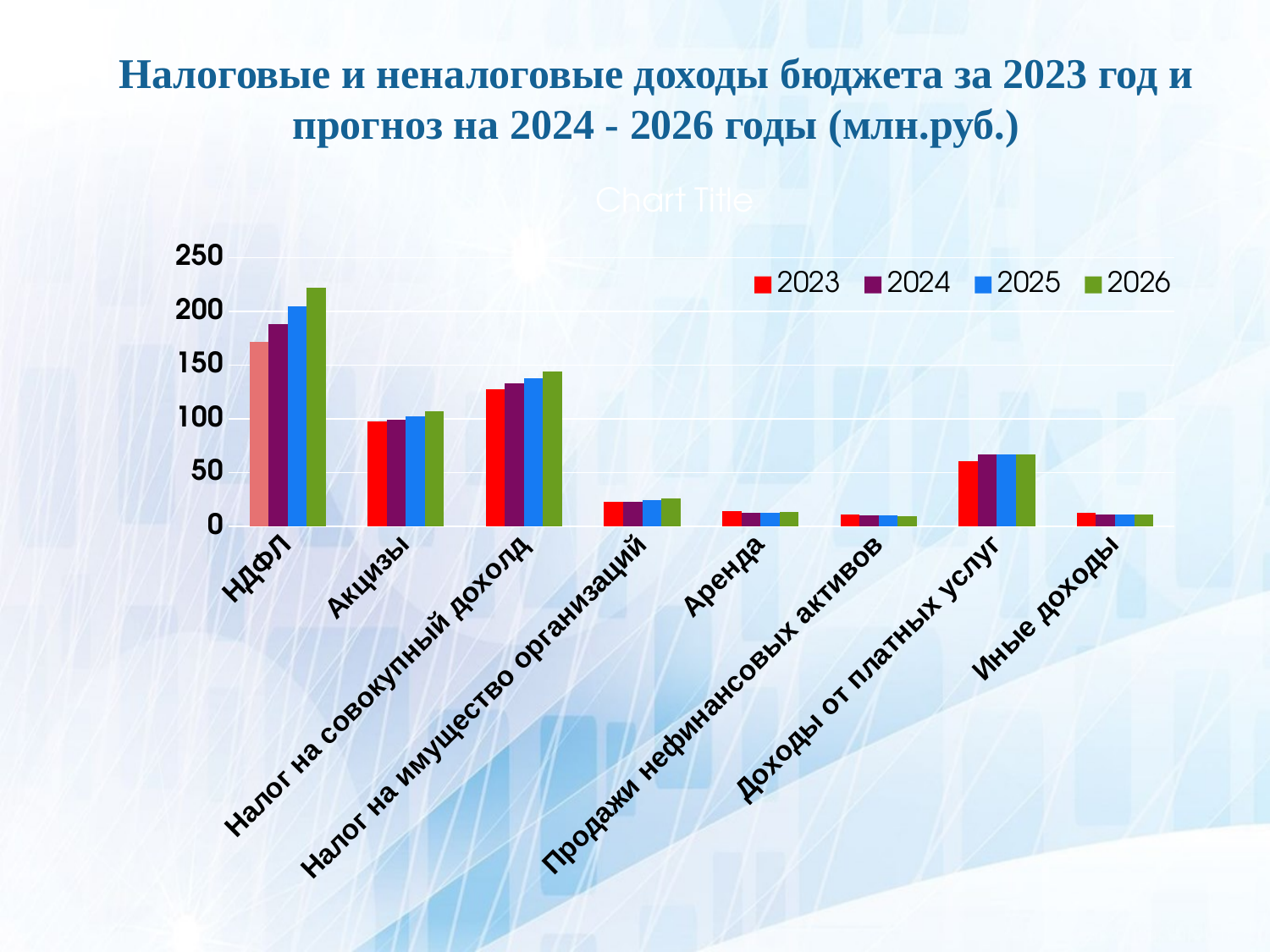

# Налоговые и неналоговые доходы бюджета за 2023 год и прогноз на 2024 - 2026 годы (млн.руб.)

### Chart:

| Category | 2023 | 2024 | 2025 | 2026 |
|---|---|---|---|---|
| НДФЛ | 171.4 | 188.1 | 205.1 | 222.1 |
| Акцизы | 97.8 | 99.4 | 102.3 | 107.0 |
| Налог на совокупный дохолд | 127.5 | 133.1 | 138.1 | 143.7 |
| Налог на имущество организаций | 22.3 | 22.5 | 24.1 | 25.5 |
| Аренда | 13.6 | 12.7 | 12.8 | 12.9 |
| Продажи нефинансовых активов | 10.8 | 9.8 | 9.7 | 9.5 |
| Доходы от платных услуг | 60.3 | 67.1 | 67.1 | 67.1 |
| Иные доходы | 12.5 | 11.0 | 11.0 | 11.0 |